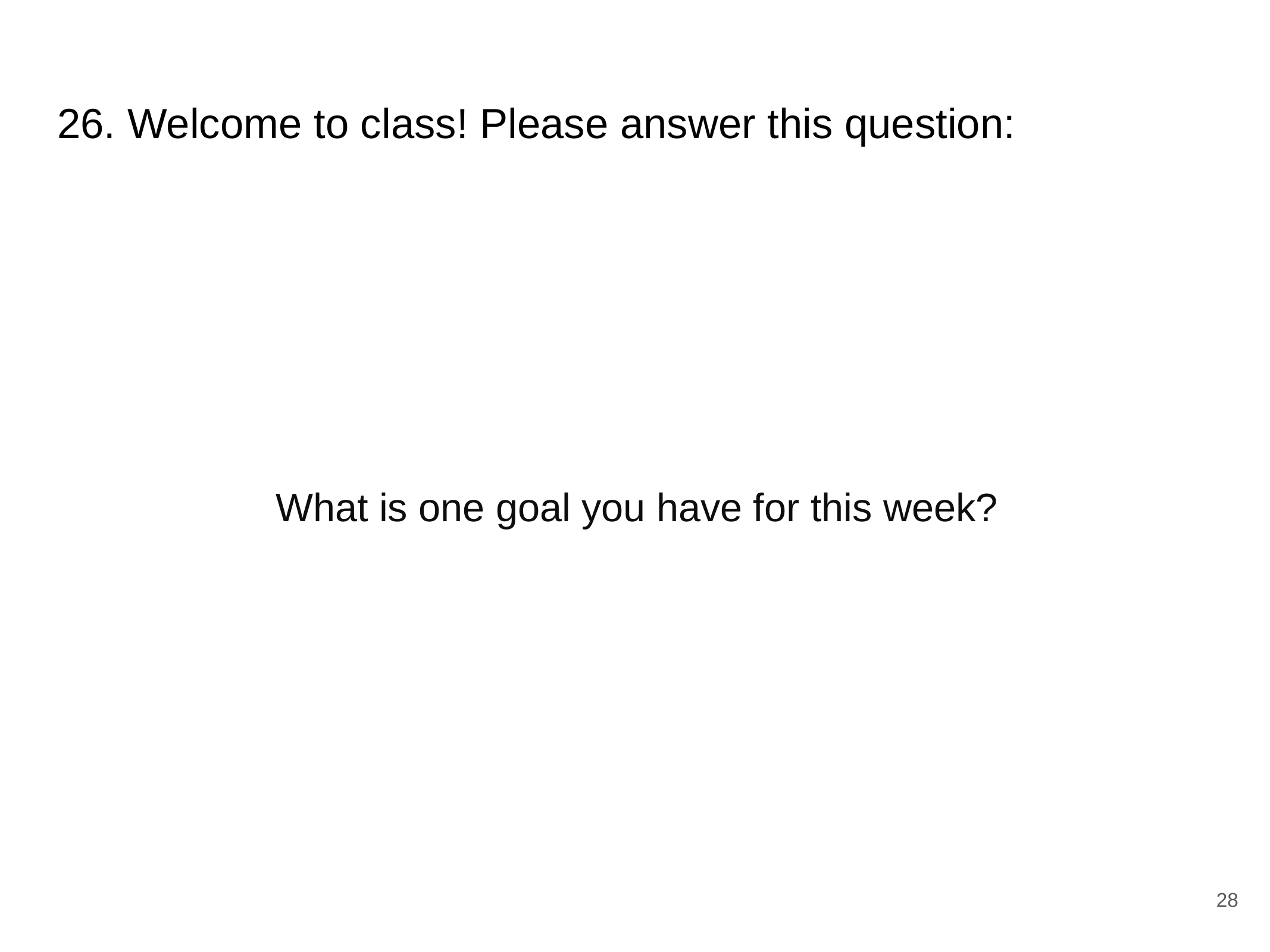

# 26. Welcome to class! Please answer this question:
What is one goal you have for this week?

28